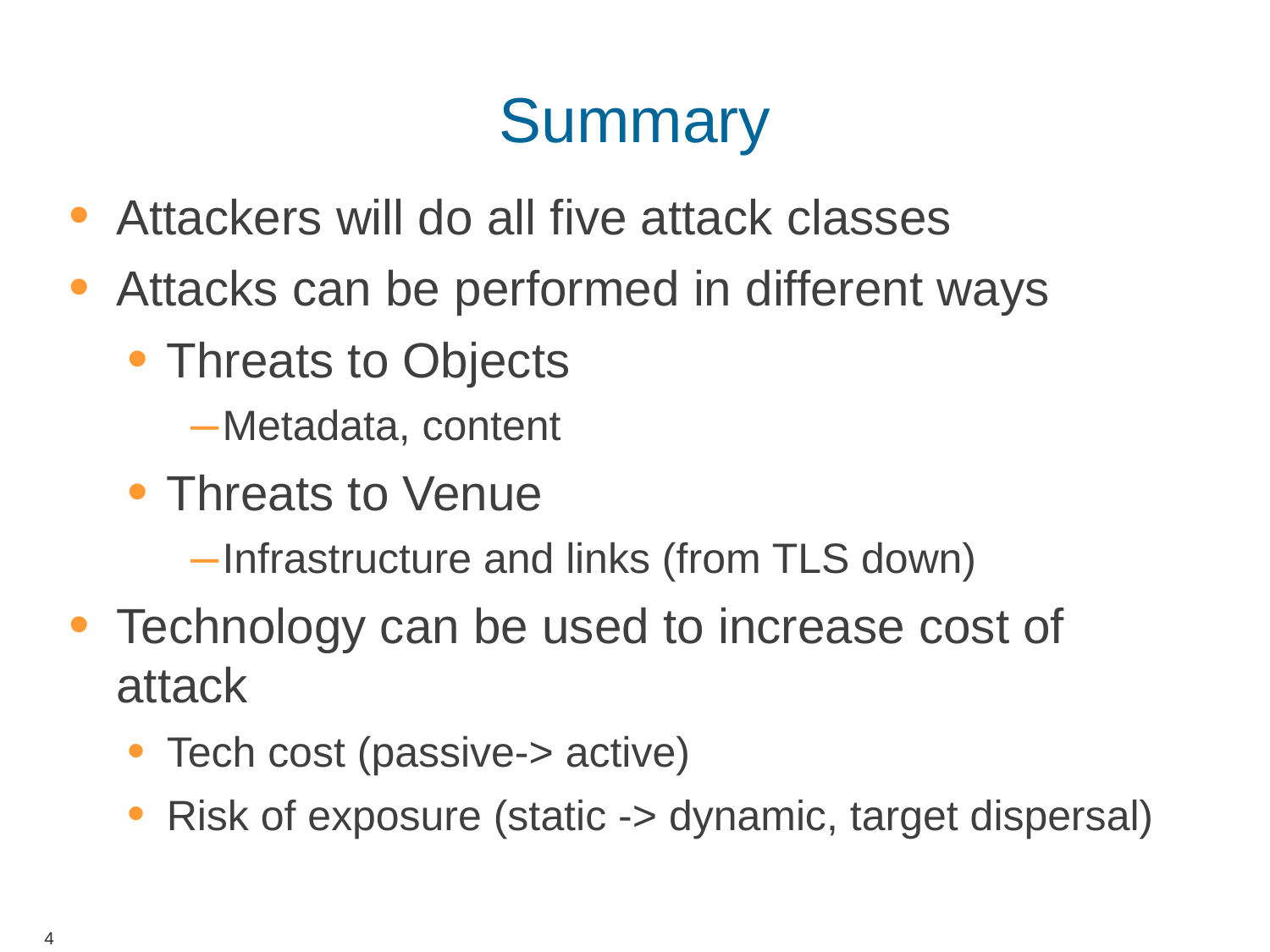

# Summary
Attackers will do all five attack classes
Attacks can be performed in different ways
Threats to Objects
Metadata, content
Threats to Venue
Infrastructure and links (from TLS down)
Technology can be used to increase cost of attack
Tech cost (passive-> active)
Risk of exposure (static -> dynamic, target dispersal)
4